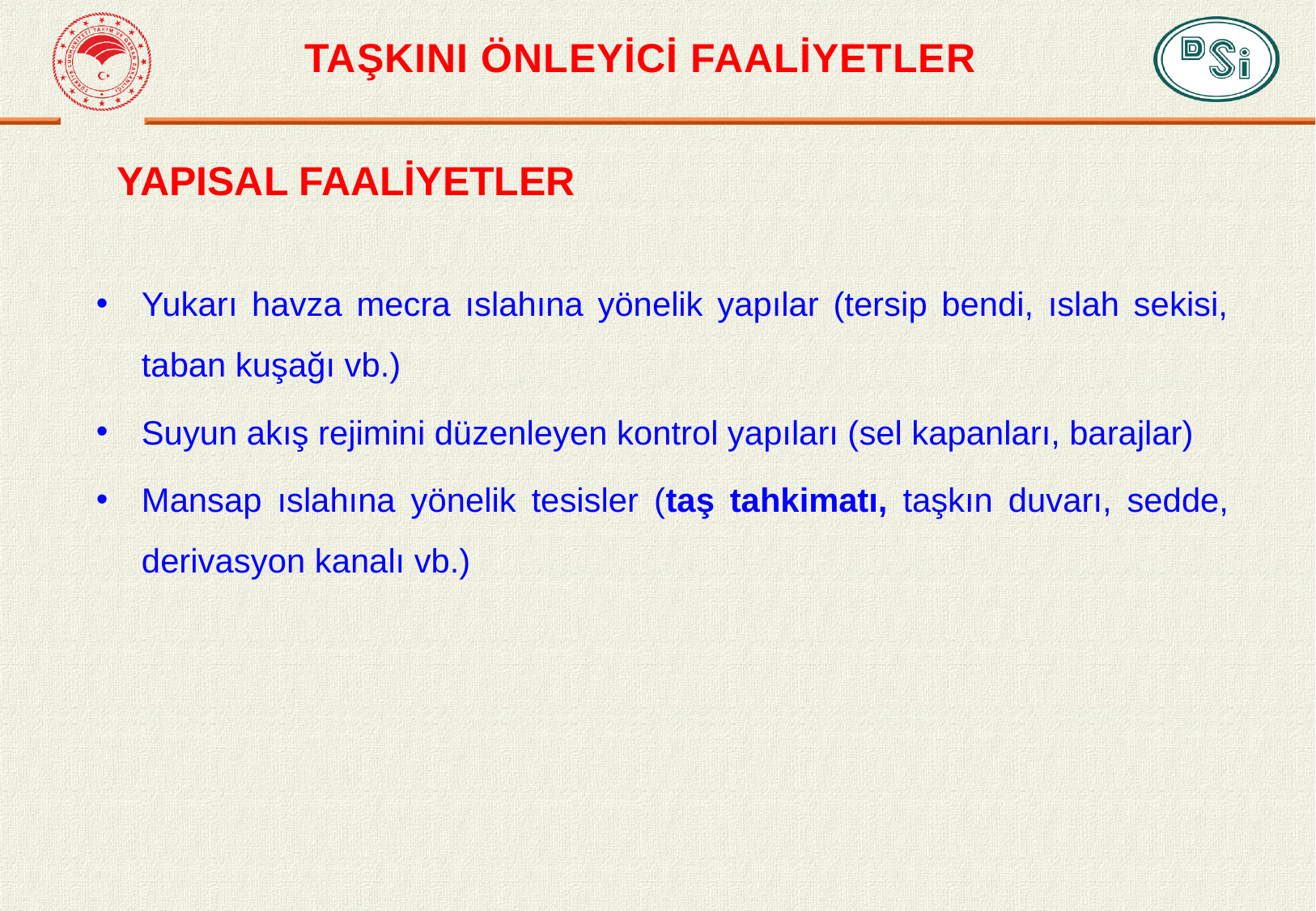

TAŞKINI ÖNLEYİCİ FAALİYETLER
YAPISAL FAALİYETLER

Yukarı havza mecra ıslahına yönelik yapılar (tersip bendi, ıslah sekisi, taban kuşağı vb.)
Suyun akış rejimini düzenleyen kontrol yapıları (sel kapanları, barajlar)
Mansap ıslahına yönelik tesisler (taş tahkimatı, taşkın duvarı, sedde, derivasyon kanalı vb.)